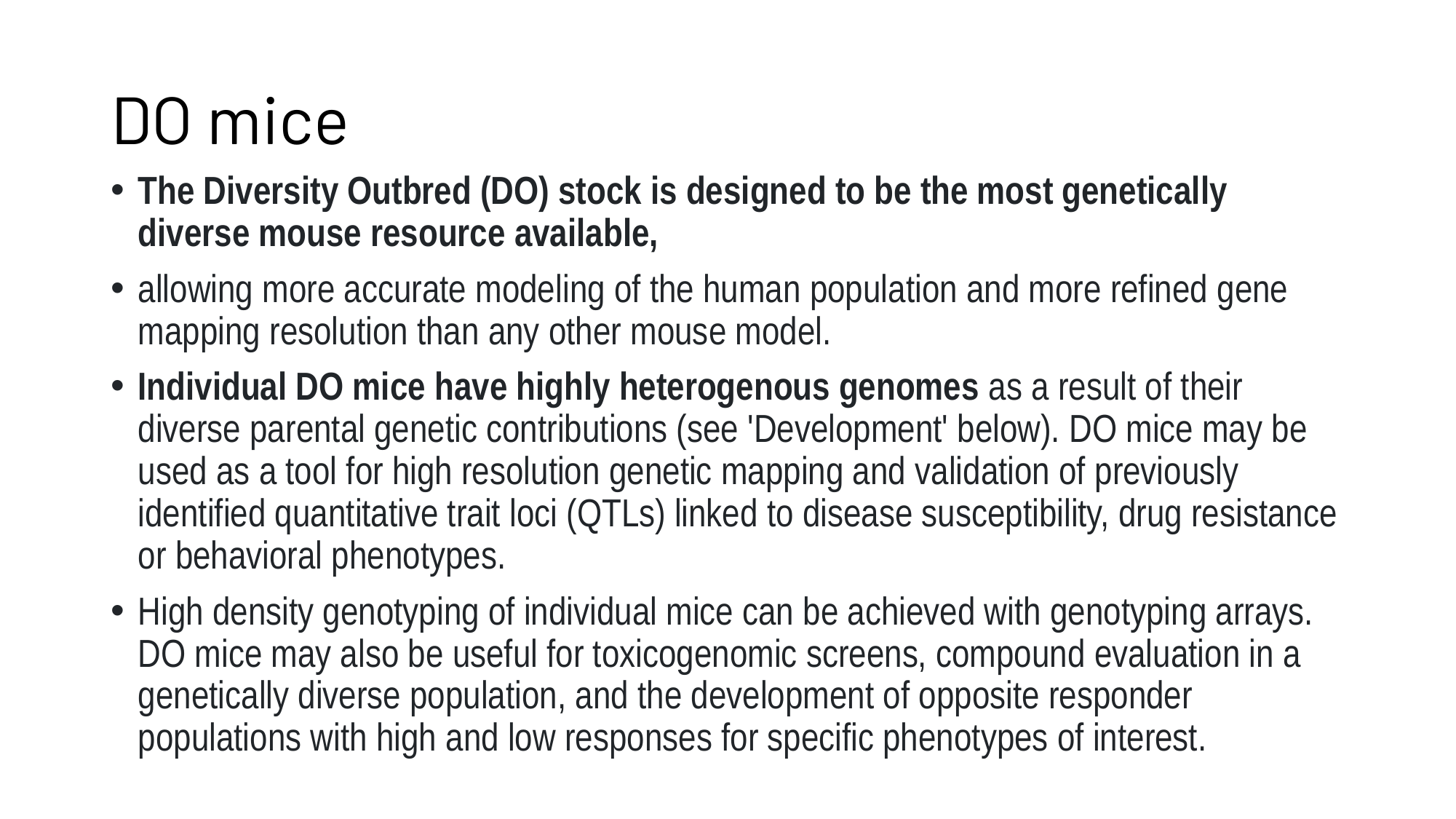

# DO mice
The Diversity Outbred (DO) stock is designed to be the most genetically diverse mouse resource available,
allowing more accurate modeling of the human population and more refined gene mapping resolution than any other mouse model.
Individual DO mice have highly heterogenous genomes as a result of their diverse parental genetic contributions (see 'Development' below). DO mice may be used as a tool for high resolution genetic mapping and validation of previously identified quantitative trait loci (QTLs) linked to disease susceptibility, drug resistance or behavioral phenotypes.
High density genotyping of individual mice can be achieved with genotyping arrays. DO mice may also be useful for toxicogenomic screens, compound evaluation in a genetically diverse population, and the development of opposite responder populations with high and low responses for specific phenotypes of interest.